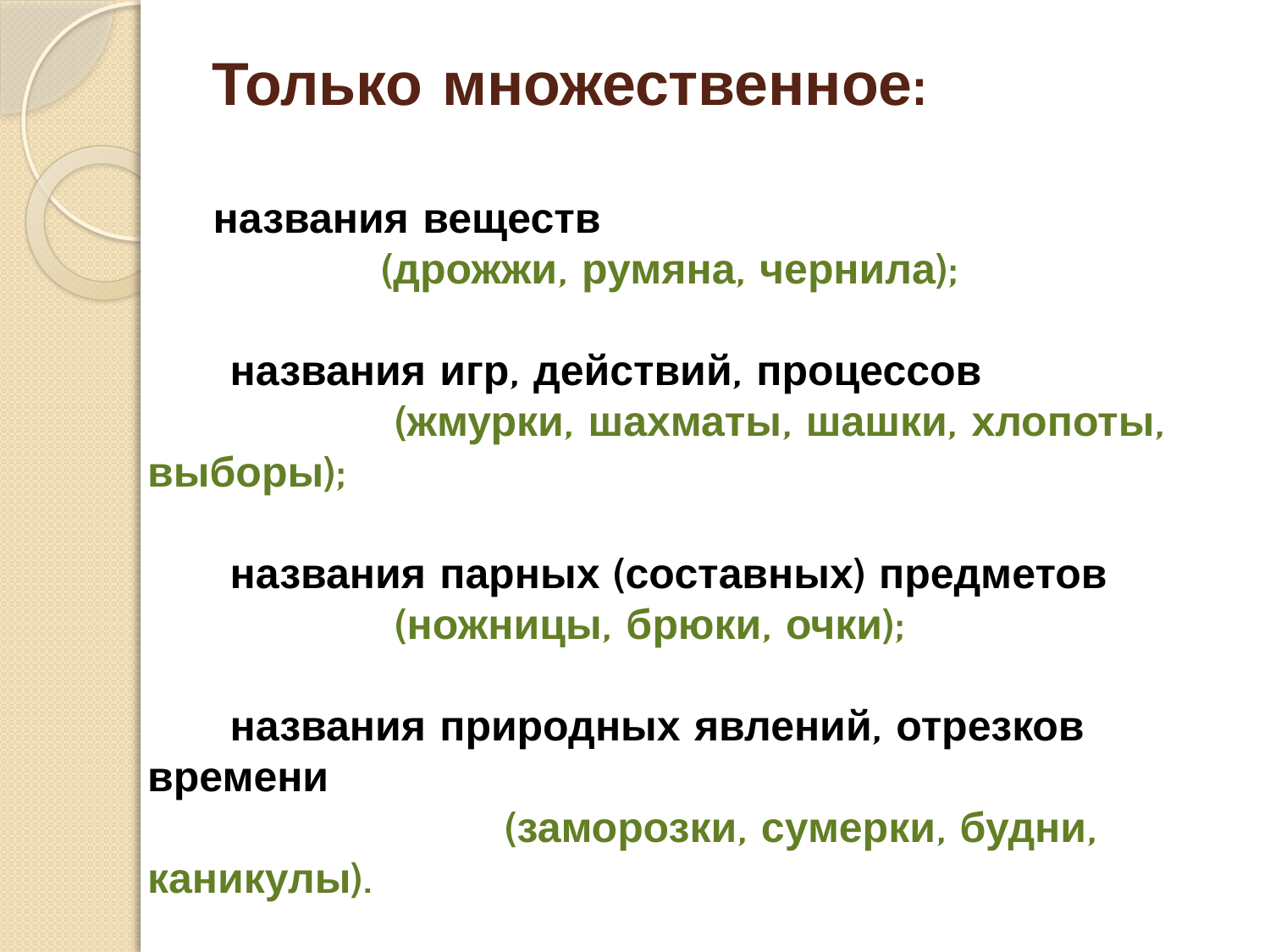

# Только множественное:
      названия веществ
                 (дрожжи, румяна, чернила);    
      названия игр, действий, процессов  
                  (жмурки, шахматы, шашки, хлопоты, выборы);    
      названия парных (составных) предметов
                  (ножницы, брюки, очки);    
      названия природных явлений, отрезков времени  
                          (заморозки, сумерки, будни, каникулы).    
      собственные имена существительные
                         (Альпы, Карпаты).